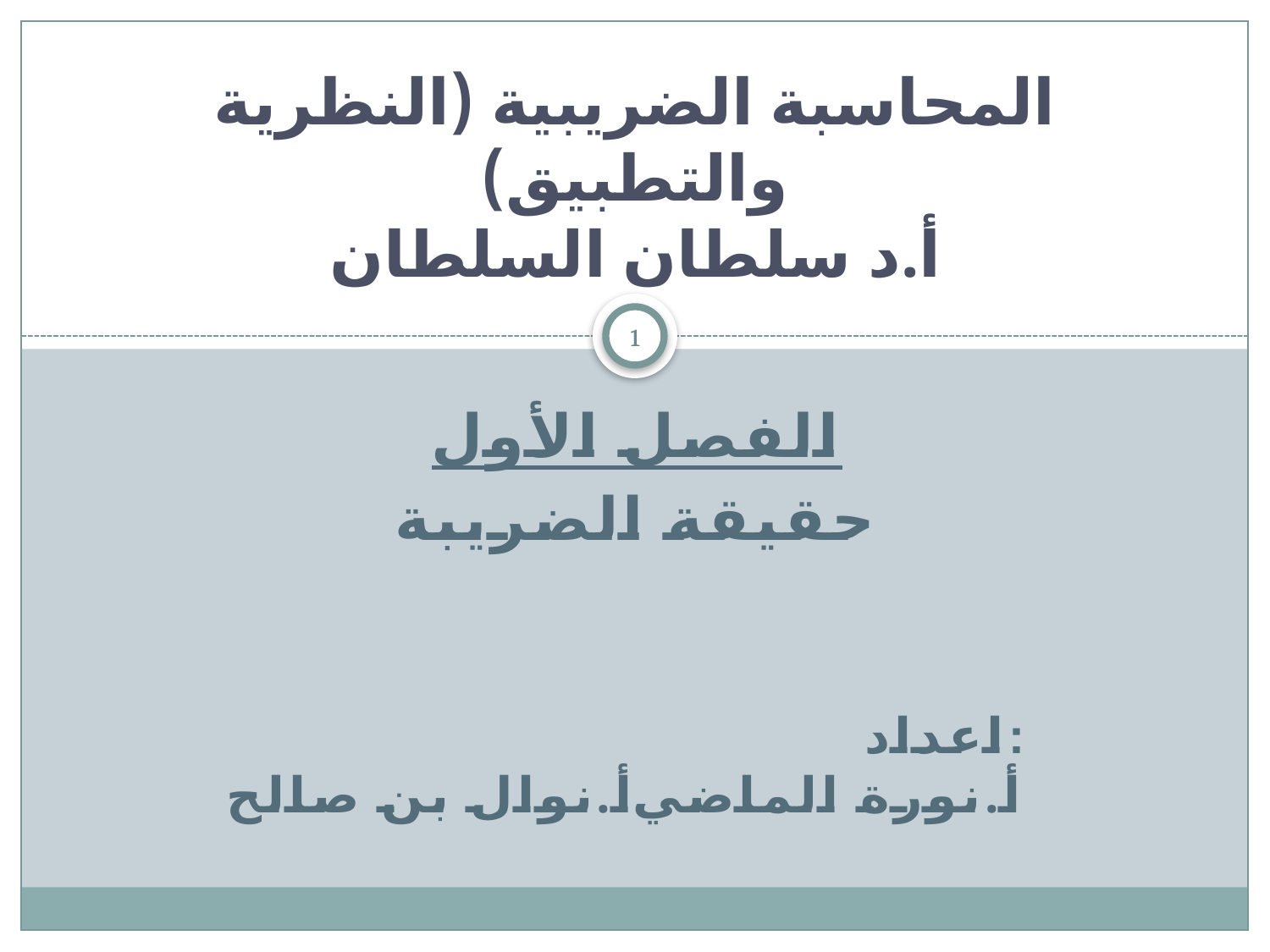

# المحاسبة الضريبية (النظرية والتطبيق) أ.د سلطان السلطان
1
الفصل الأول
حقيقة الضريبة
اعداد:
أ.نورة الماضي	أ.نوال بن صالح